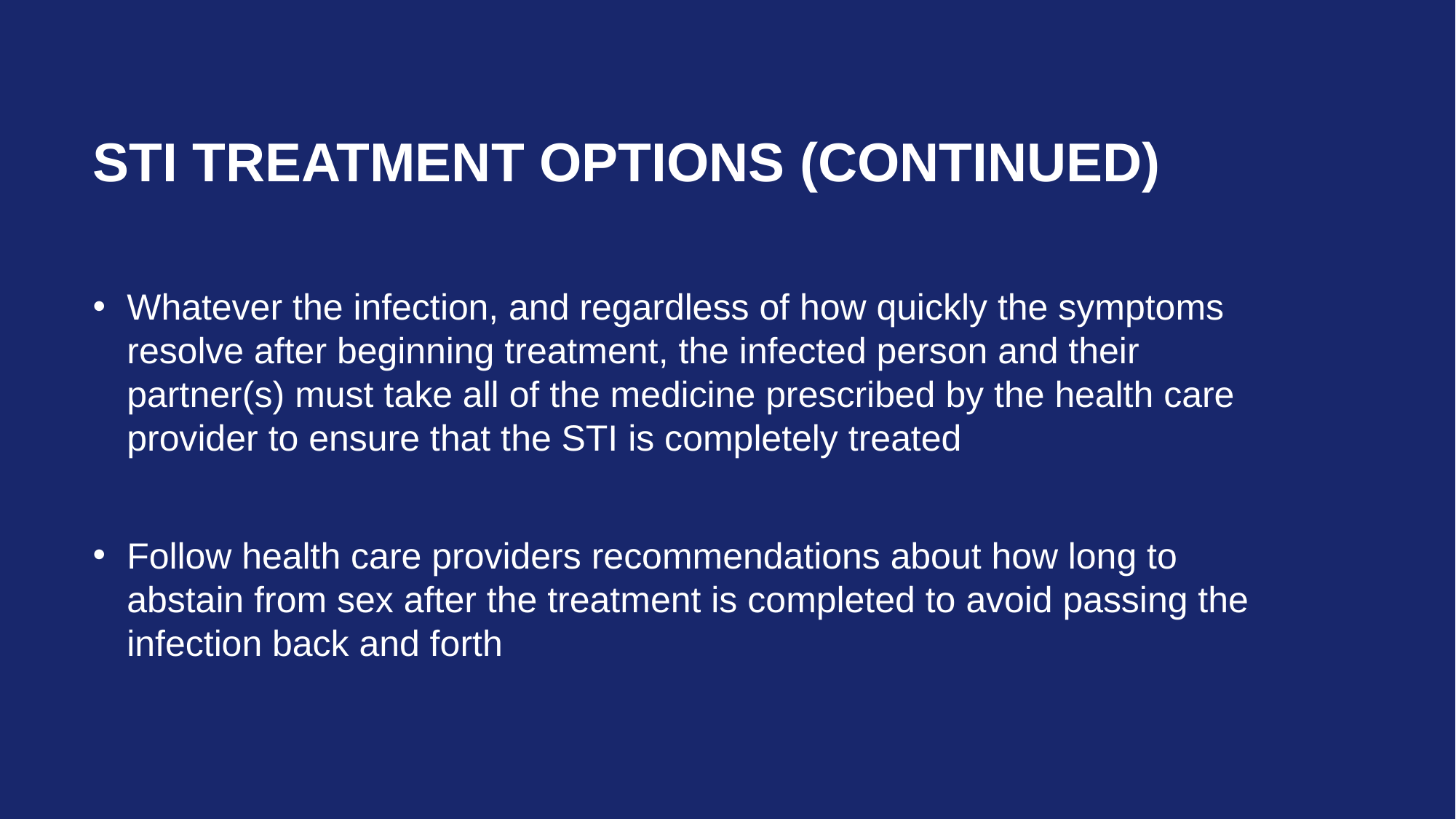

# STI Treatment Options (continued)
Whatever the infection, and regardless of how quickly the symptoms resolve after beginning treatment, the infected person and their partner(s) must take all of the medicine prescribed by the health care provider to ensure that the STI is completely treated

Follow health care providers recommendations about how long to abstain from sex after the treatment is completed to avoid passing the infection back and forth